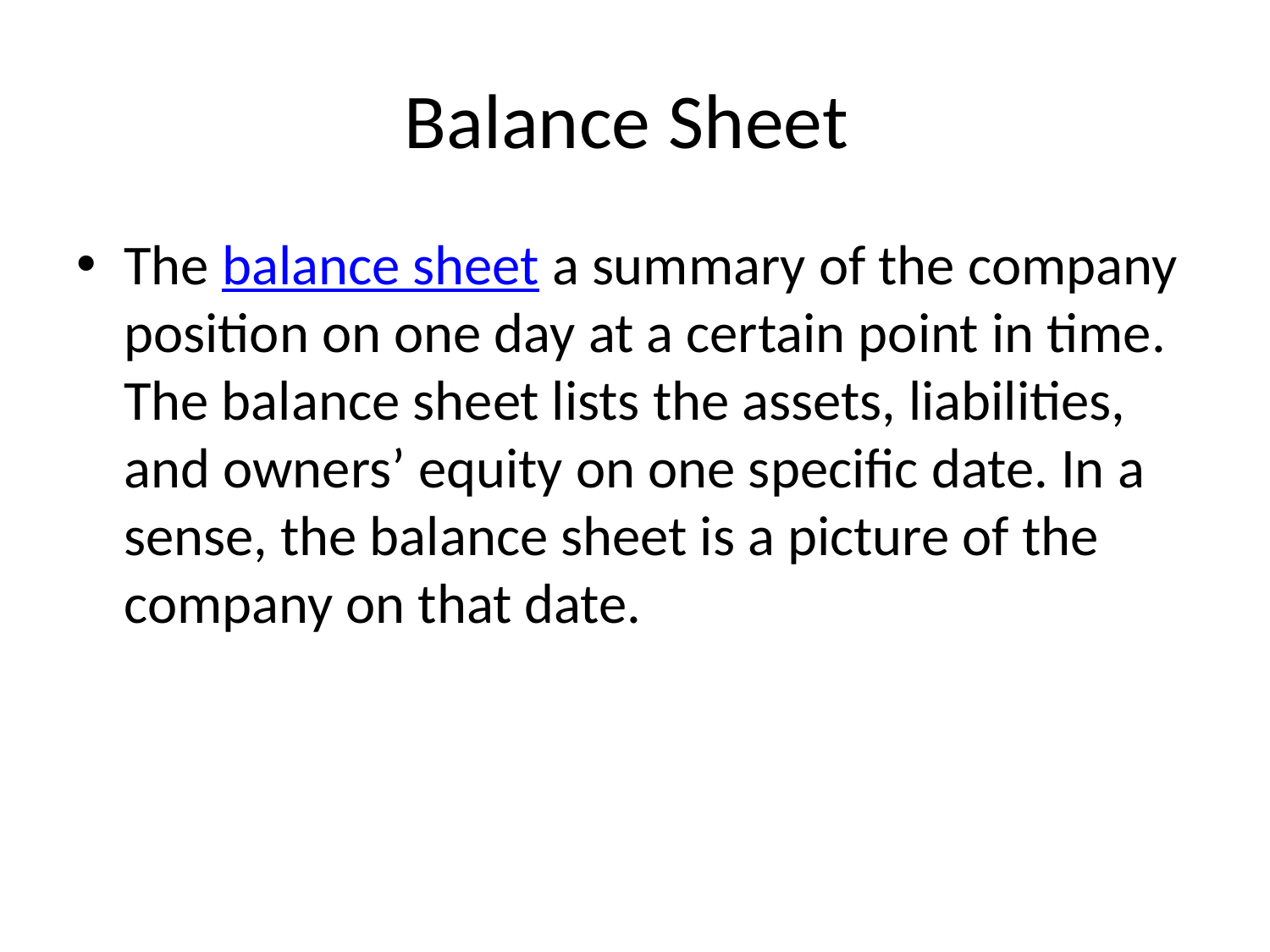

# Balance Sheet
The balance sheet a summary of the company position on one day at a certain point in time. The balance sheet lists the assets, liabilities, and owners’ equity on one specific date. In a sense, the balance sheet is a picture of the company on that date.